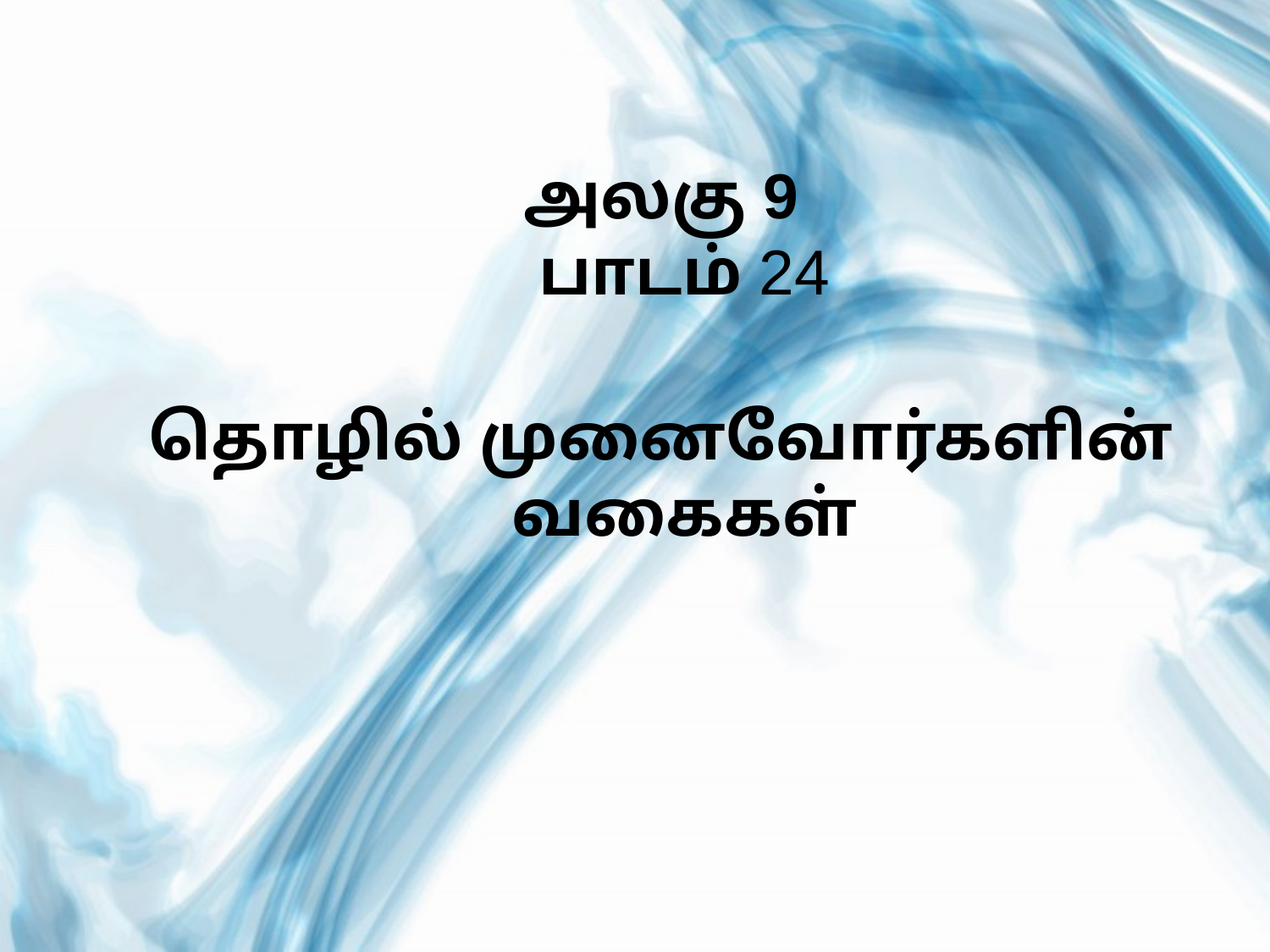

#
அலகு 9
பாடம் 24
தொழில் முனைவோர்களின் வகைகள்